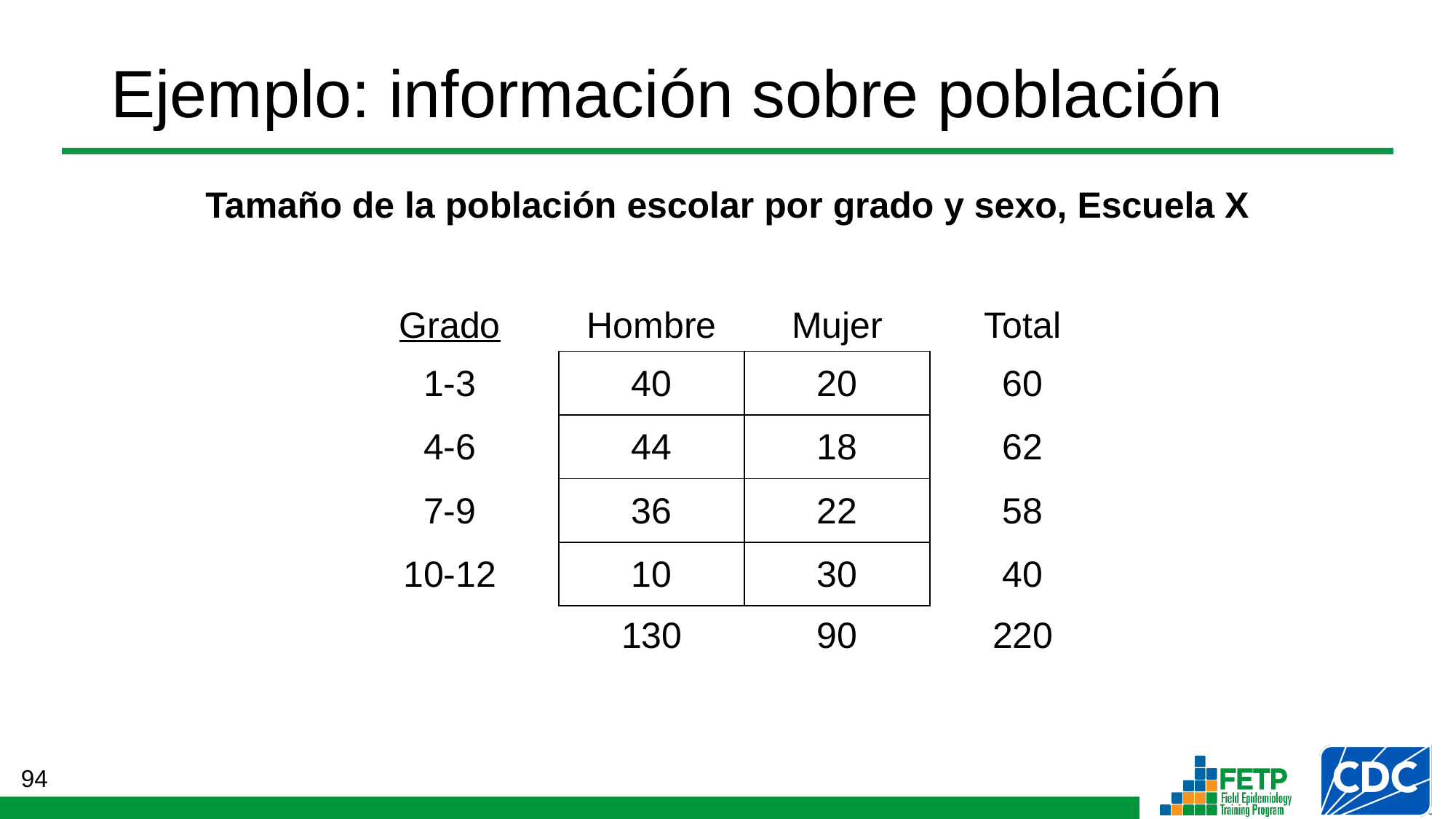

# Ejemplo: información sobre población
Tamaño de la población escolar por grado y sexo, Escuela X
| Grado | Hombre | Mujer | Total |
| --- | --- | --- | --- |
| 1-3 | 40 | 20 | 60 |
| 4-6 | 44 | 18 | 62 |
| 7-9 | 36 | 22 | 58 |
| 10-12 | 10 | 30 | 40 |
|  | 130 | 90 | 220 |